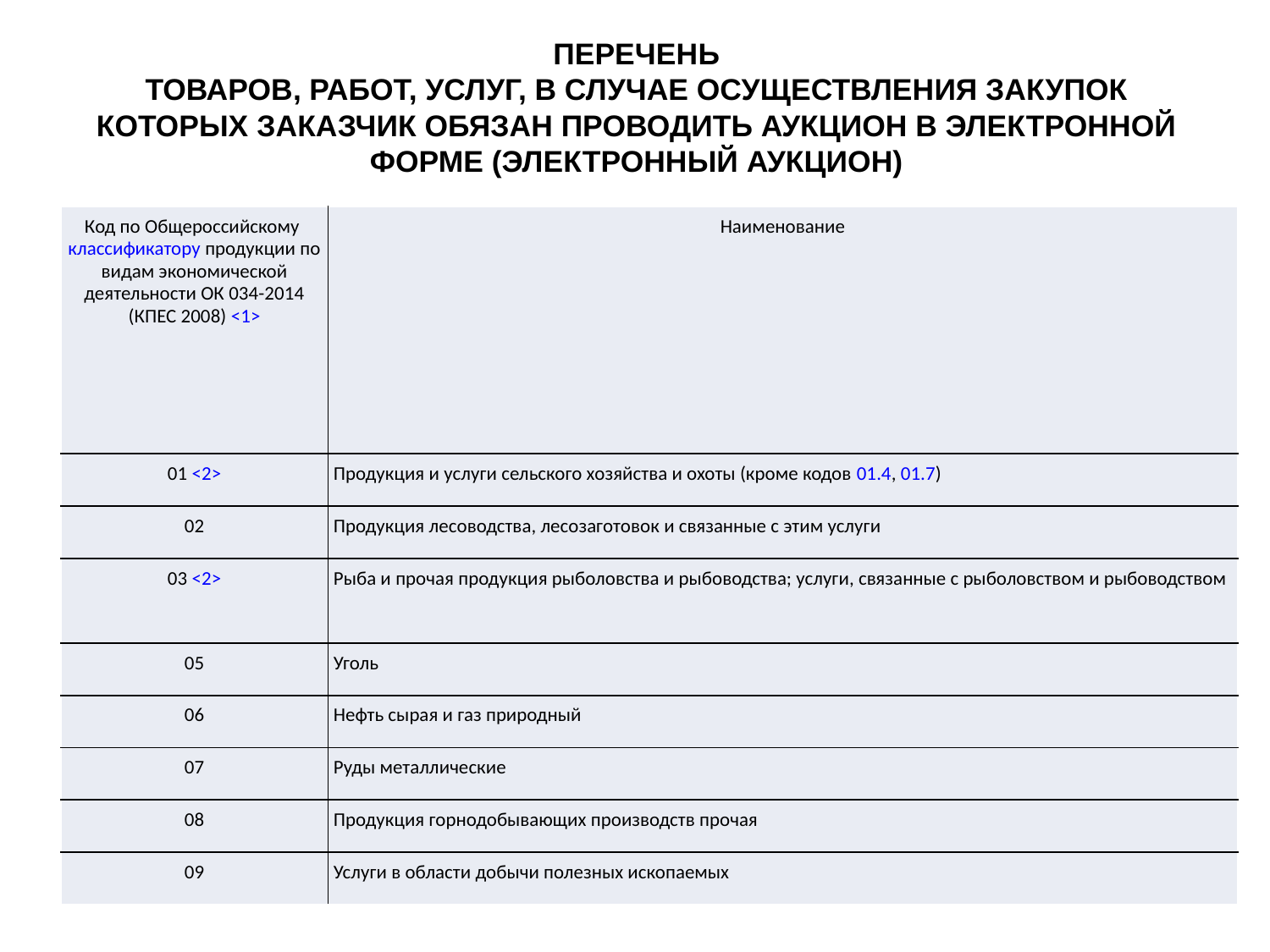

ПЕРЕЧЕНЬ
ТОВАРОВ, РАБОТ, УСЛУГ, В СЛУЧАЕ ОСУЩЕСТВЛЕНИЯ ЗАКУПОК
КОТОРЫХ ЗАКАЗЧИК ОБЯЗАН ПРОВОДИТЬ АУКЦИОН В ЭЛЕКТРОННОЙ
ФОРМЕ (ЭЛЕКТРОННЫЙ АУКЦИОН)
| Код по Общероссийскому классификатору продукции по видам экономической деятельности ОК 034-2014 (КПЕС 2008) <1> | Наименование |
| --- | --- |
| 01 <2> | Продукция и услуги сельского хозяйства и охоты (кроме кодов 01.4, 01.7) |
| 02 | Продукция лесоводства, лесозаготовок и связанные с этим услуги |
| 03 <2> | Рыба и прочая продукция рыболовства и рыбоводства; услуги, связанные с рыболовством и рыбоводством |
| 05 | Уголь |
| 06 | Нефть сырая и газ природный |
| 07 | Руды металлические |
| 08 | Продукция горнодобывающих производств прочая |
| 09 | Услуги в области добычи полезных ископаемых |